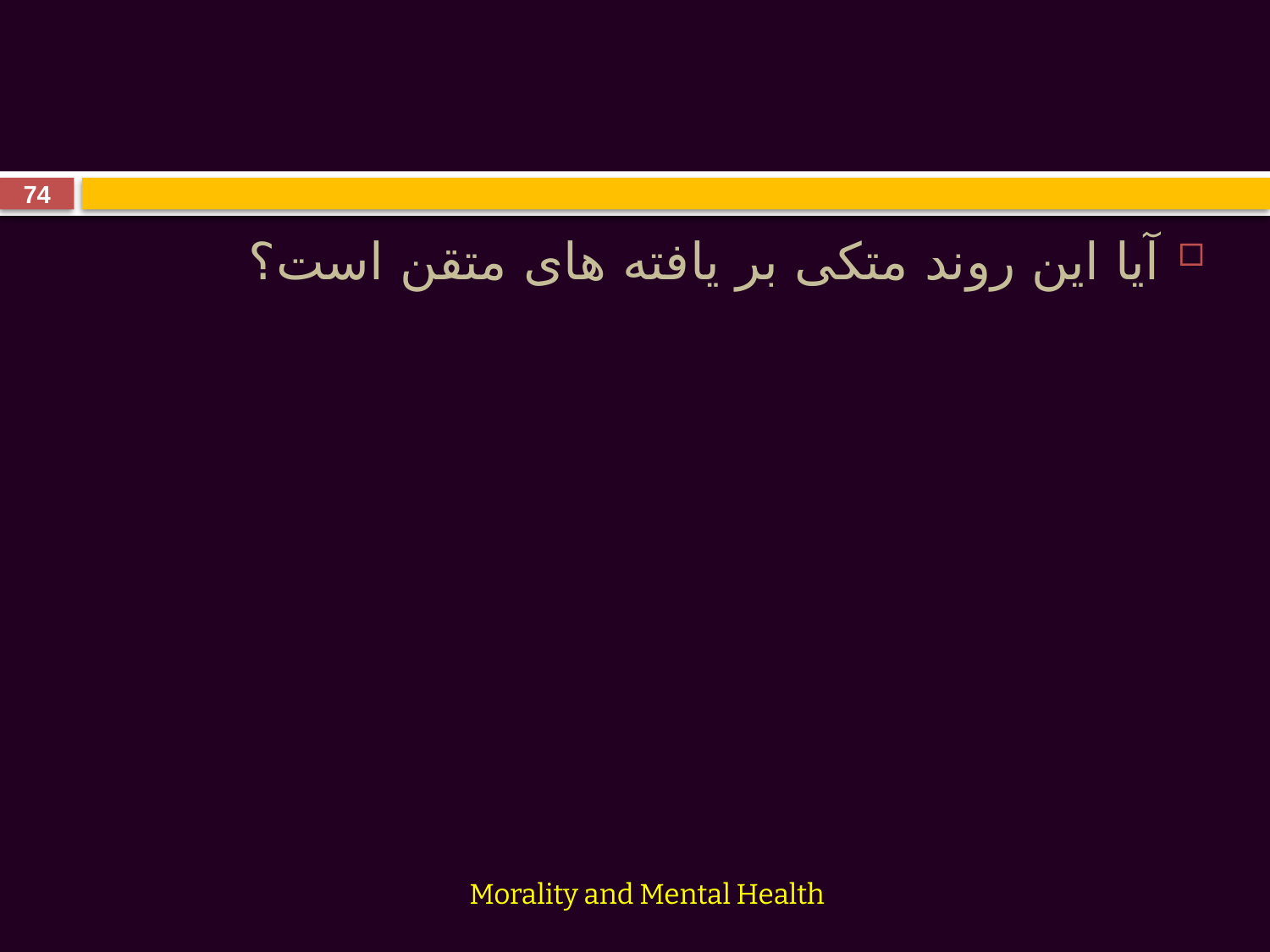

#
74
آیا این روند متکی بر یافته های متقن است؟
Morality and Mental Health